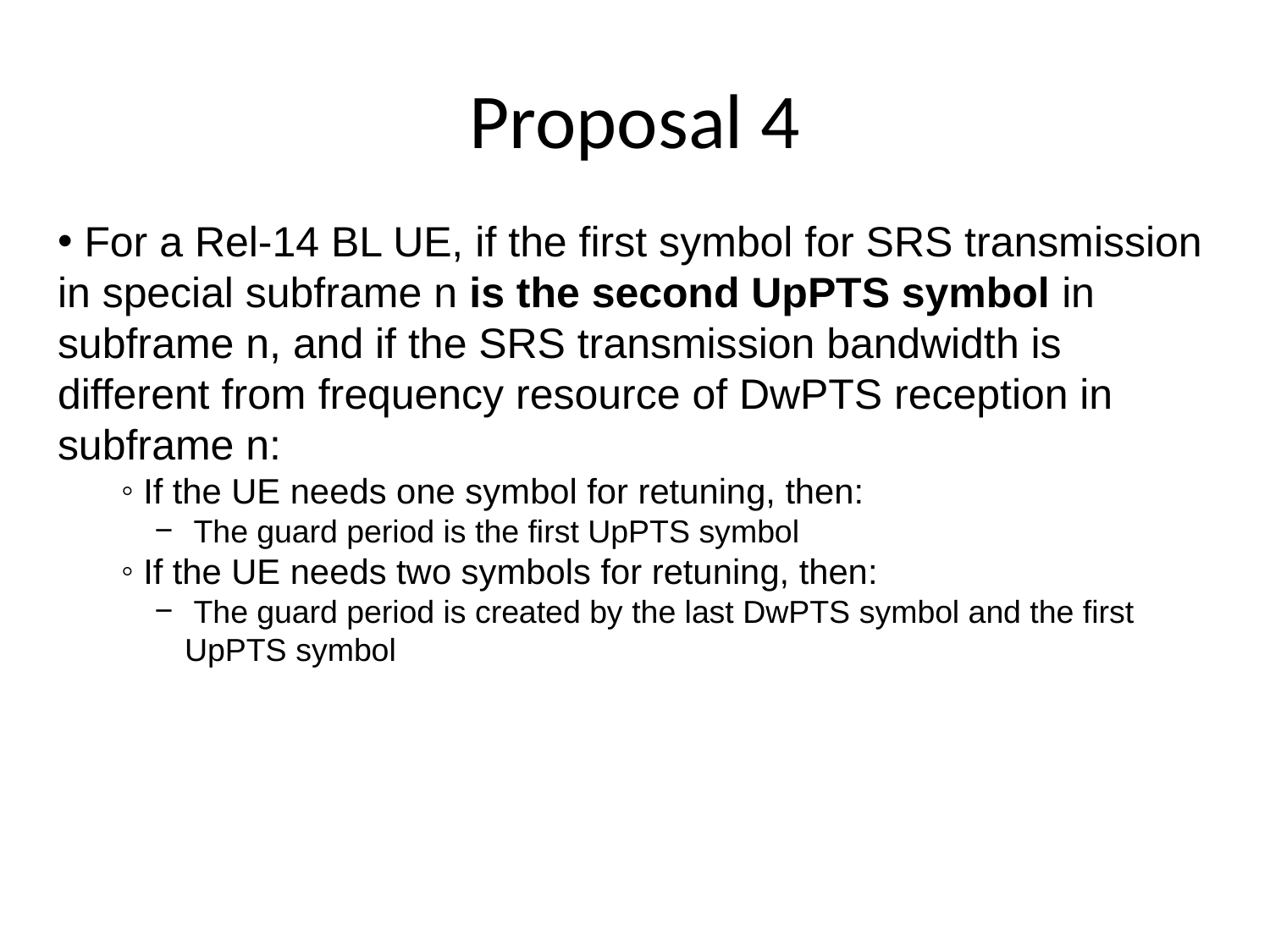

# Proposal 4
 For a Rel-14 BL UE, if the first symbol for SRS transmission in special subframe n is the second UpPTS symbol in subframe n, and if the SRS transmission bandwidth is different from frequency resource of DwPTS reception in subframe n:
 If the UE needs one symbol for retuning, then:
 The guard period is the first UpPTS symbol
 If the UE needs two symbols for retuning, then:
 The guard period is created by the last DwPTS symbol and the first UpPTS symbol